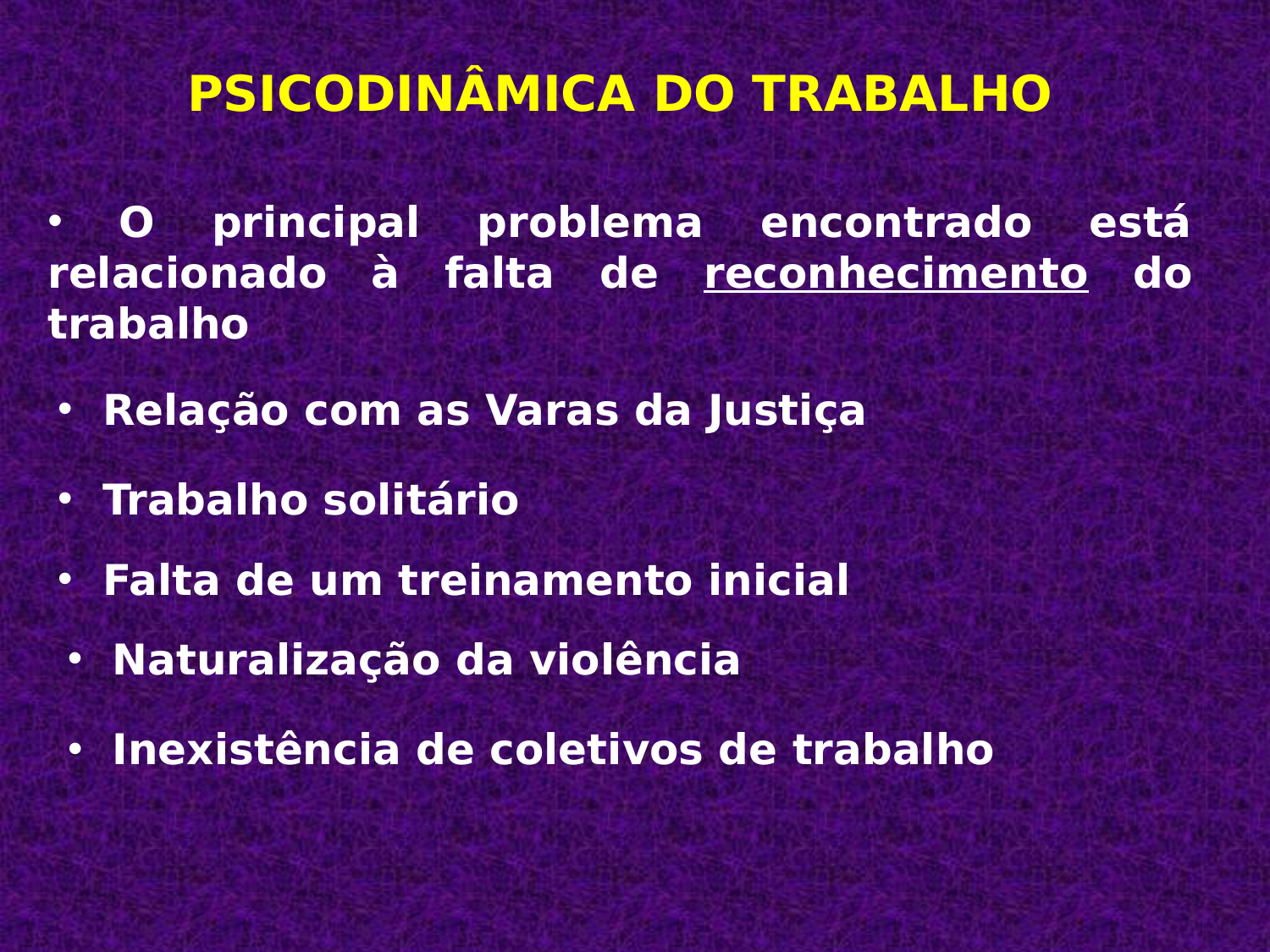

PSICODINÂMICA DO TRABALHO
 O principal problema encontrado está relacionado à falta de reconhecimento do trabalho

 Relação com as Varas da Justiça
 Trabalho solitário
 Falta de um treinamento inicial
 Naturalização da violência
 Inexistência de coletivos de trabalho